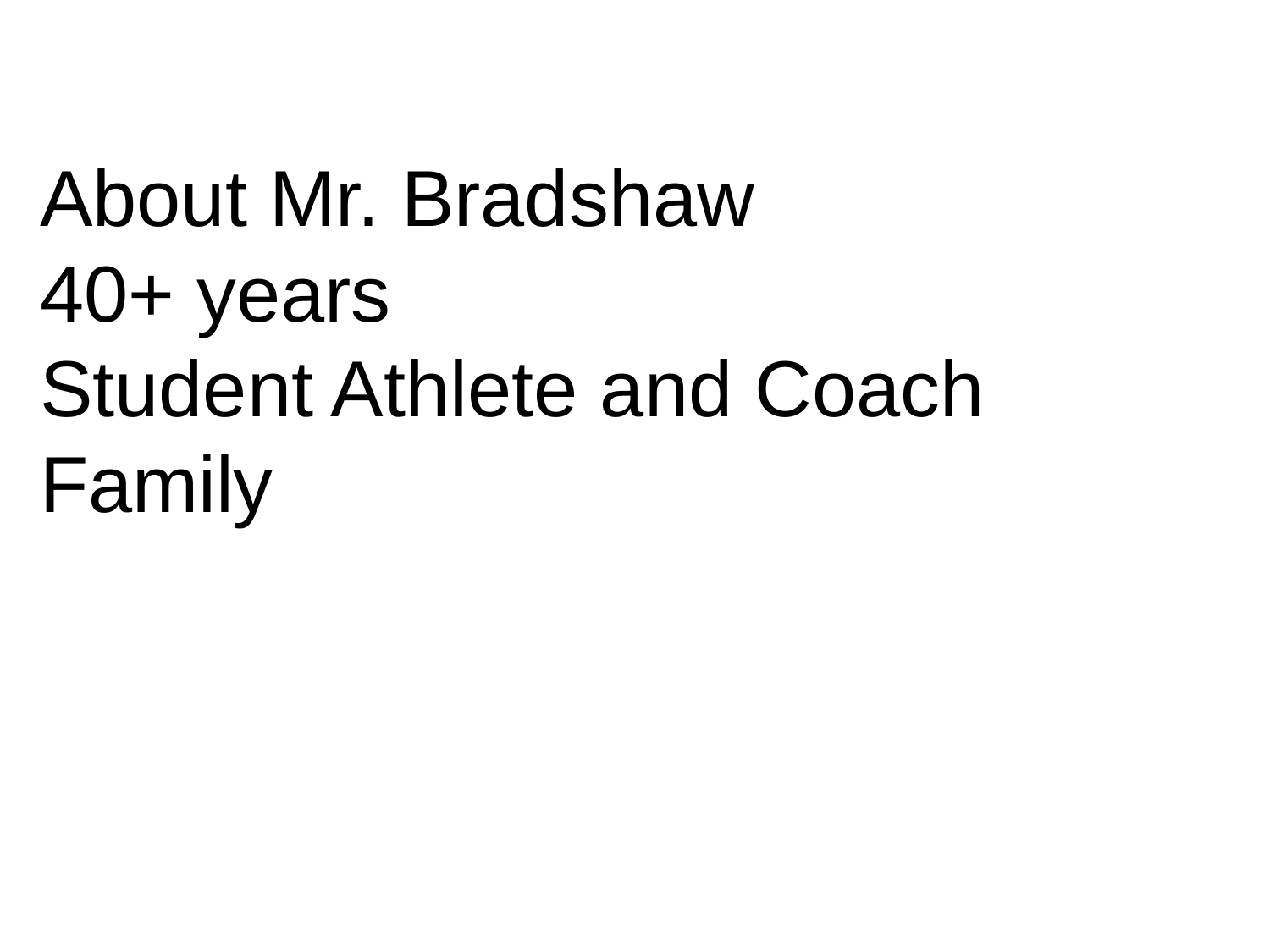

About Mr. Bradshaw
40+ years
Student Athlete and Coach
Family